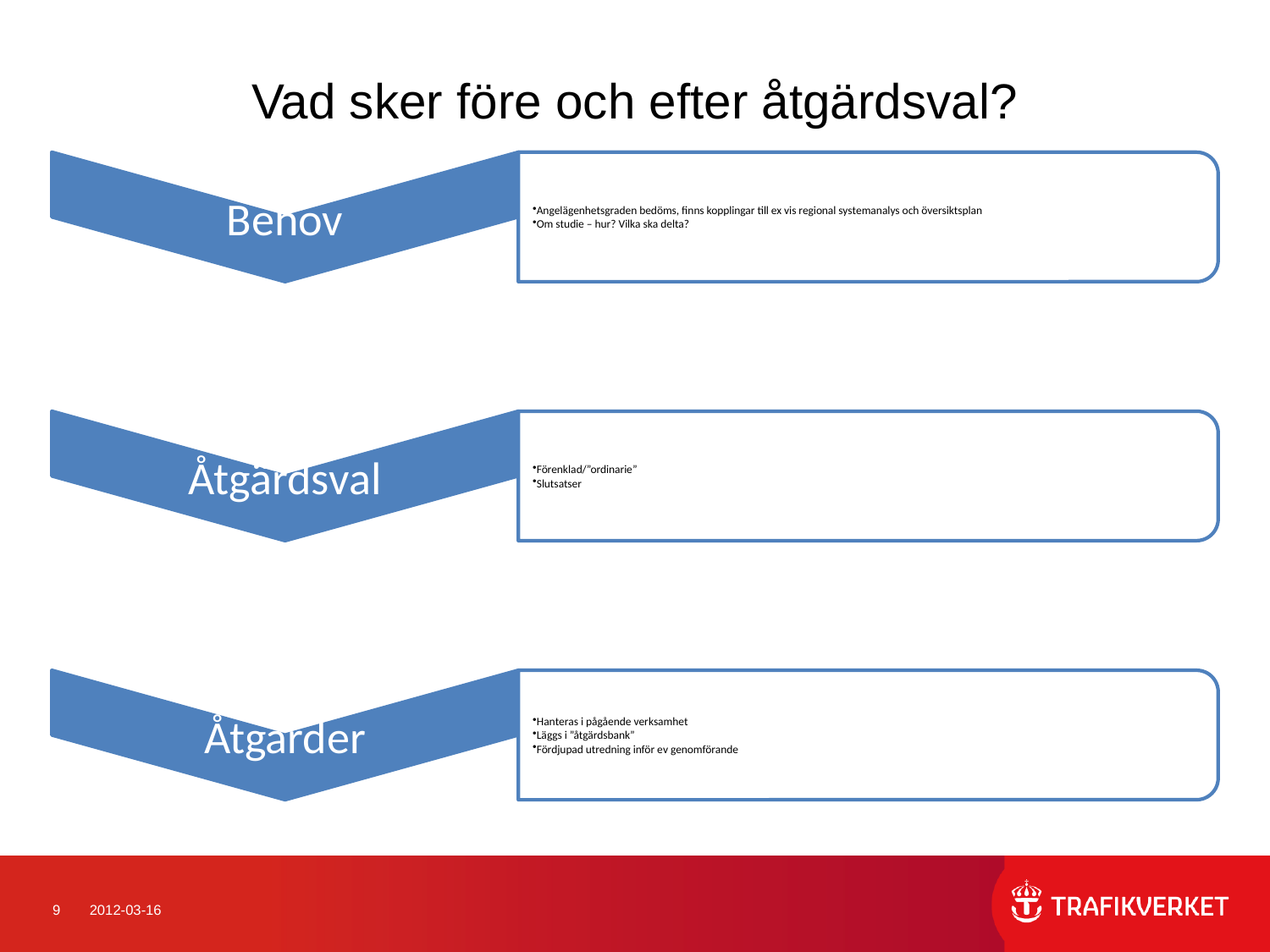

# Vad sker före och efter åtgärdsval?
Behov
Angelägenhetsgraden bedöms, finns kopplingar till ex vis regional systemanalys och översiktsplan
Om studie – hur? Vilka ska delta?
Åtgärdsval
Förenklad/”ordinarie”
Slutsatser
Åtgärder
Hanteras i pågående verksamhet
Läggs i ”åtgärdsbank”
Fördjupad utredning inför ev genomförande